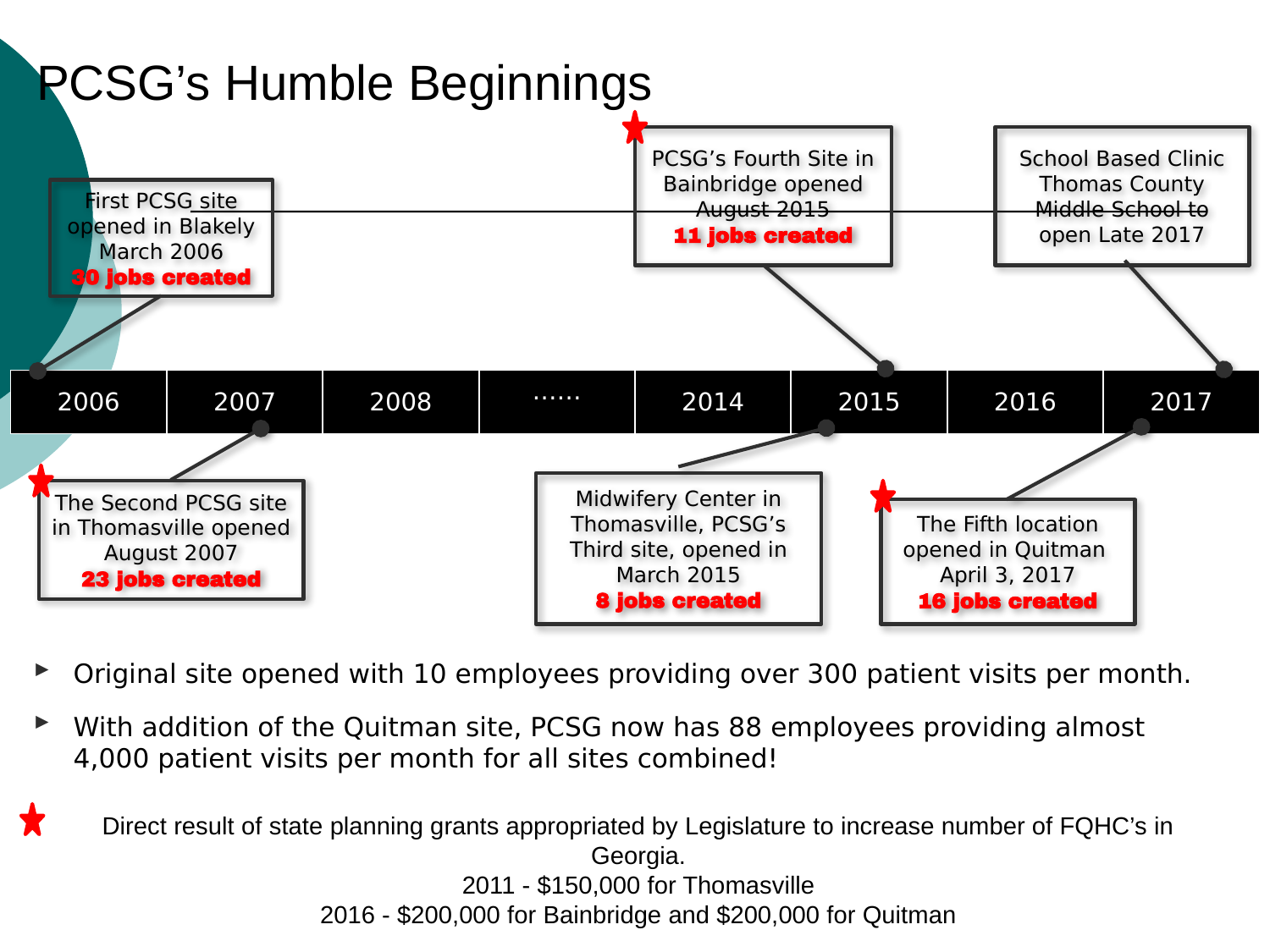

# PCSG’s Humble Beginnings

PCSG’s Fourth Site in Bainbridge opened August 2015
11 jobs created
School Based Clinic Thomas County Middle School to open Late 2017
First PCSG site opened in Blakely March 2006
30 jobs created
| 2006 | 2007 | 2008 | …… | 2014 | 2015 | 2016 | 2017 |
| --- | --- | --- | --- | --- | --- | --- | --- |

Midwifery Center in Thomasville, PCSG’s Third site, opened in March 2015
8 jobs created
The Second PCSG site in Thomasville opened August 2007
23 jobs created

The Fifth location opened in Quitman
April 3, 2017
16 jobs created
Original site opened with 10 employees providing over 300 patient visits per month.
With addition of the Quitman site, PCSG now has 88 employees providing almost 4,000 patient visits per month for all sites combined!

Direct result of state planning grants appropriated by Legislature to increase number of FQHC’s in Georgia.
2011 - $150,000 for Thomasville
2016 - $200,000 for Bainbridge and $200,000 for Quitman